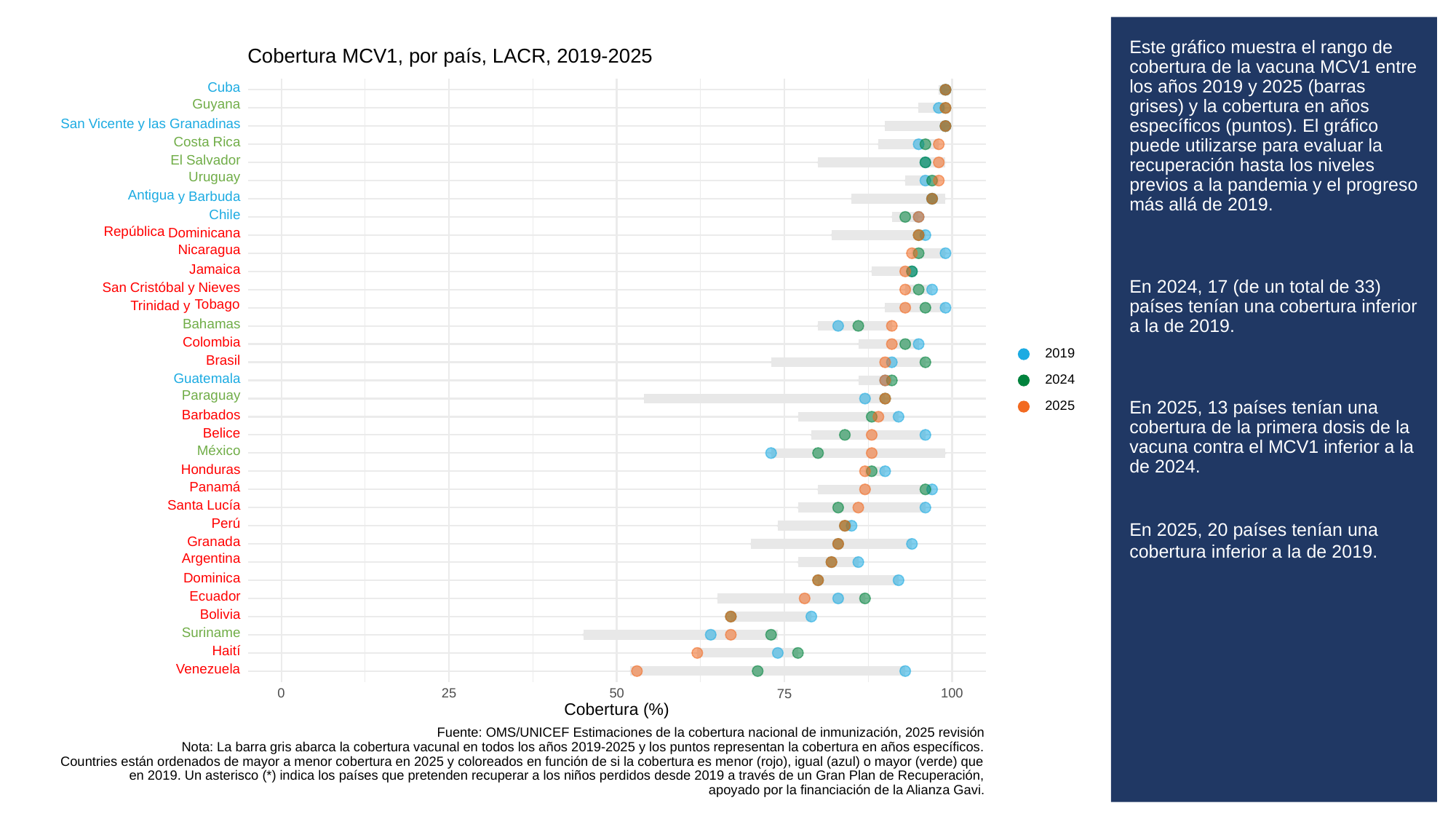

# Este gráfico muestra el rango de cobertura de la vacuna MCV1 entre los años 2019 y 2025 (barras grises) y la cobertura en años específicos (puntos). El gráfico puede utilizarse para evaluar la recuperación hasta los niveles previos a la pandemia y el progreso más allá de 2019.

En 2024, 17 (de un total de 33) países tenían una cobertura inferior a la de 2019.

En 2025, 13 países tenían una cobertura de la primera dosis de la vacuna contra el MCV1 inferior a la de 2024.

En 2025, 20 países tenían una cobertura inferior a la de 2019.

Cobertura MCV1, por país, LACR, 2019-2025

Cuba

Guyana

San
Granadinas
y
Vicente
las

Costa
Rica

Salvador
El

Uruguay

Antigua
y
Barbuda

Chile

República
Dominicana

Nicaragua

Jamaica

San
Cristóbal
y
Nieves

Tobago
y
Trinidad

Bahamas

Colombia

2019
Brasil

Guatemala

2024

Paraguay

2025
Barbados

Belice

México

Honduras

Panamá

Santa
Lucía

Perú

Granada

Argentina

Dominica

Ecuador

Bolivia

Suriname

Haití

Venezuela

0
25
50
100
75
Cobertura (%)
Fuente: OMS/UNICEF Estimaciones de la cobertura nacional de inmunización, 2025 revisión
Nota: La barra gris abarca la cobertura vacunal en todos los años 2019-2025 y los puntos representan la cobertura en años específicos.
Countries están ordenados de mayor a menor cobertura en 2025 y coloreados en función de si la cobertura es menor (rojo), igual (azul) o mayor (verde) que
en 2019. Un asterisco (*) indica los países que pretenden recuperar a los niños perdidos desde 2019 a través de un Gran Plan de Recuperación,
apoyado por la financiación de la Alianza Gavi.